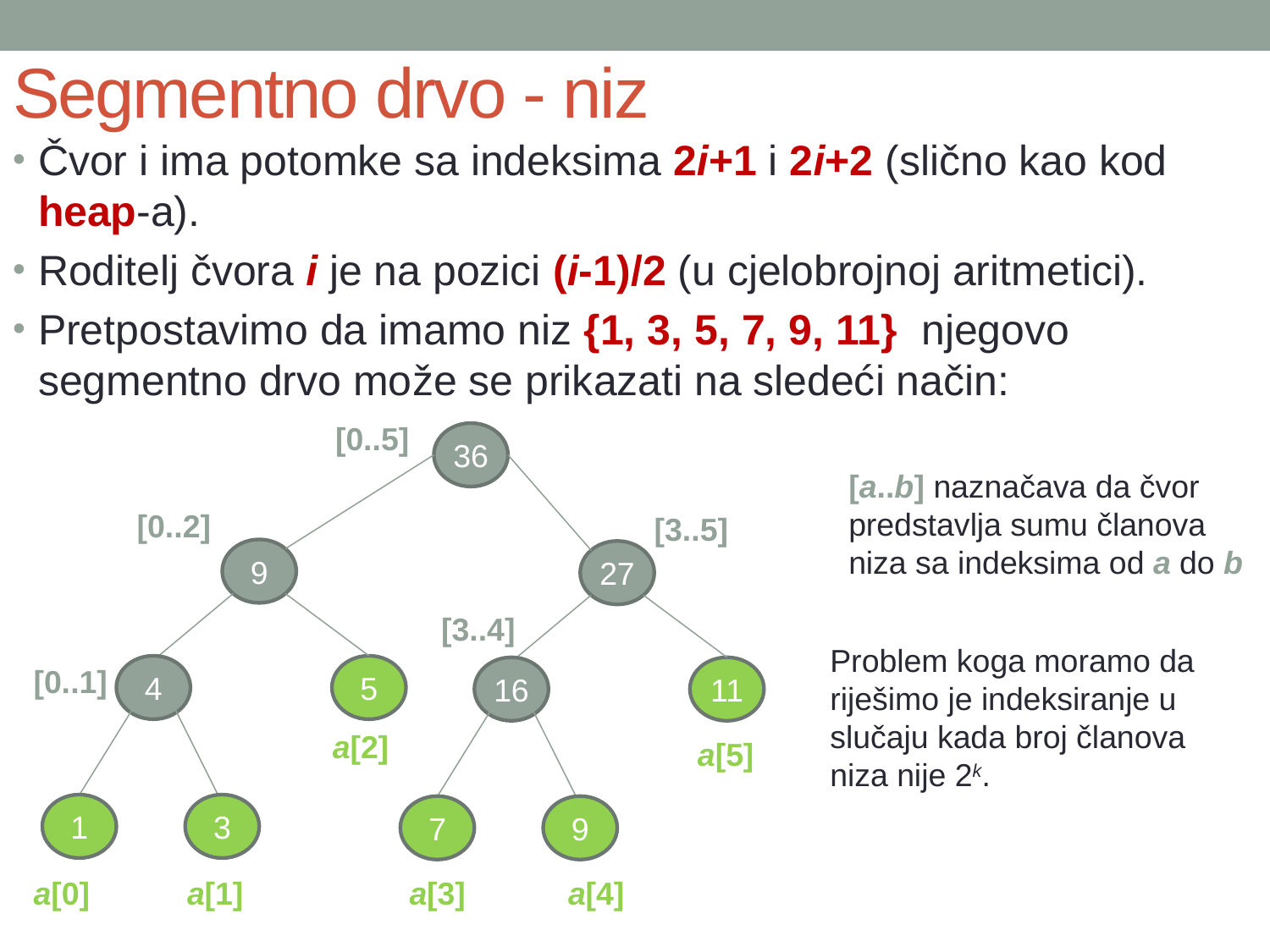

# Segmentno drvo - niz
Čvor i ima potomke sa indeksima 2i+1 i 2i+2 (slično kao kod heap-a).
Roditelj čvora i je na pozici (i-1)/2 (u cjelobrojnoj aritmetici).
Pretpostavimo da imamo niz {1, 3, 5, 7, 9, 11}  njegovo segmentno drvo može se prikazati na sledeći način:
[0..5]
36
[a..b] naznačava da čvor predstavlja sumu članova niza sa indeksima od a do b
[0..2]
[3..5]
9
27
[3..4]
Problem koga moramo da riješimo je indeksiranje u slučaju kada broj članova niza nije 2k.
[0..1]
4
5
16
11
a[2]
a[5]
1
3
7
9
a[0]
a[1]
a[3]
a[4]